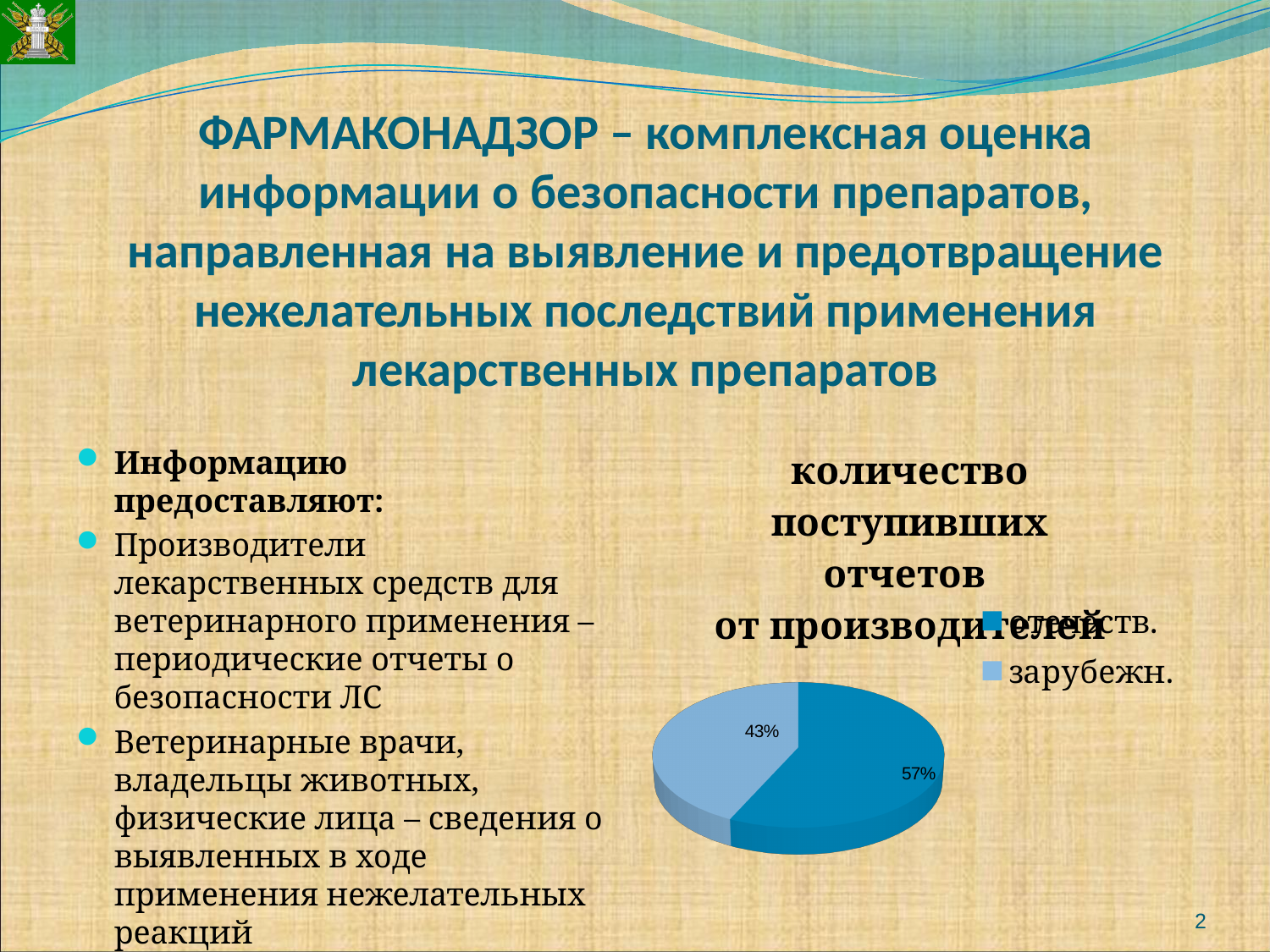

# ФАРМАКОНАДЗОР – комплексная оценка информации о безопасности препаратов, направленная на выявление и предотвращение нежелательных последствий применения лекарственных препаратов

[unsupported chart]

Информацию предоставляют:
Производители лекарственных средств для ветеринарного применения – периодические отчеты о безопасности ЛС
Ветеринарные врачи, владельцы животных, физические лица – сведения о выявленных в ходе применения нежелательных реакций

2